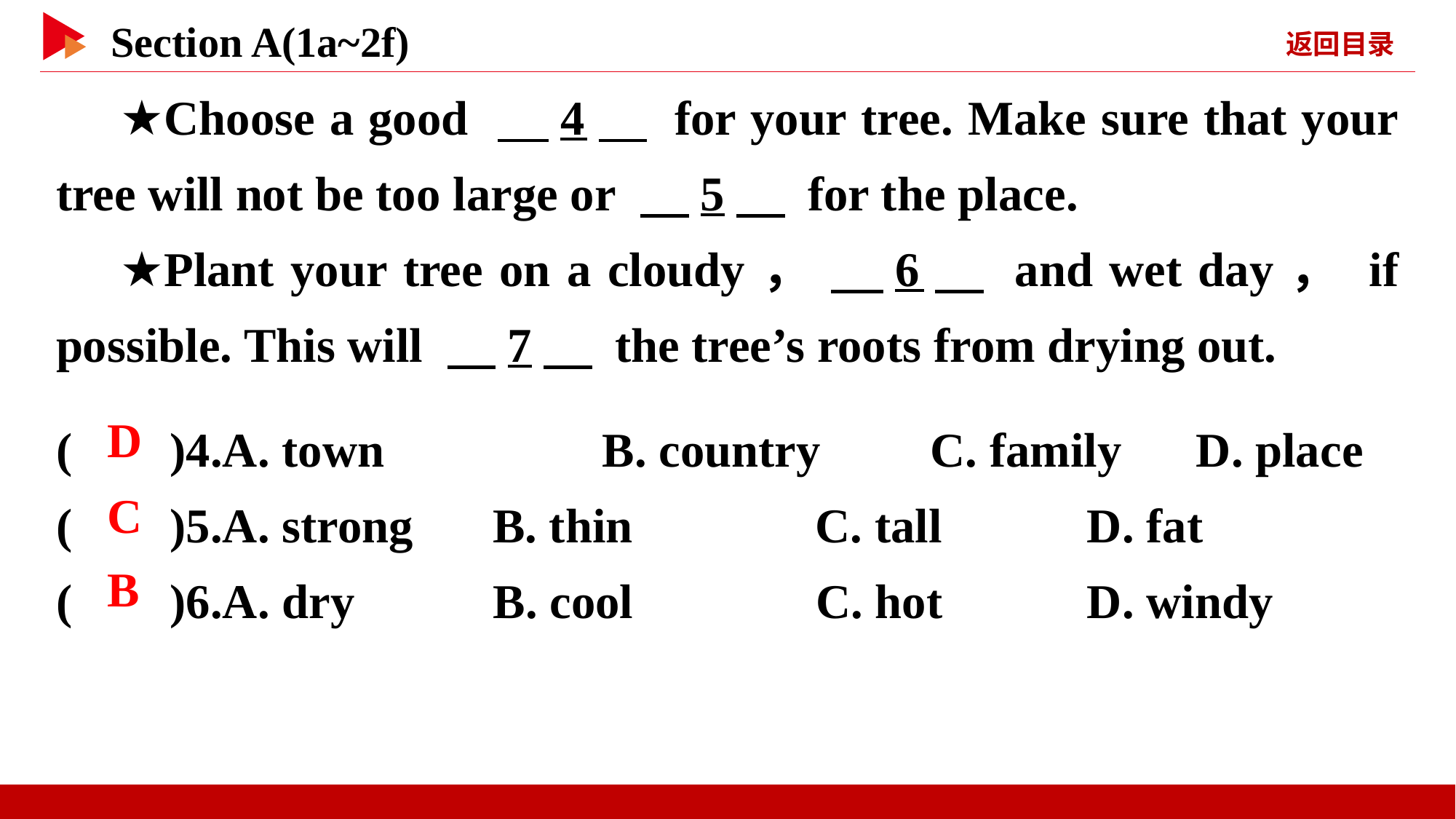

★Choose a good 　4　 for your tree. Make sure that your tree will not be too large or 　5　 for the place.
★Plant your tree on a cloudy， 　6　 and wet day， if possible. This will 　7　 the tree’s roots from drying out.
(        )4.A. town	         B. country         C. family	    D. place
(        )5.A. strong	B. thin               C. tall	    D. fat
(        )6.A. dry	         B. cool               C. hot	    D. windy
   D
   C
   B